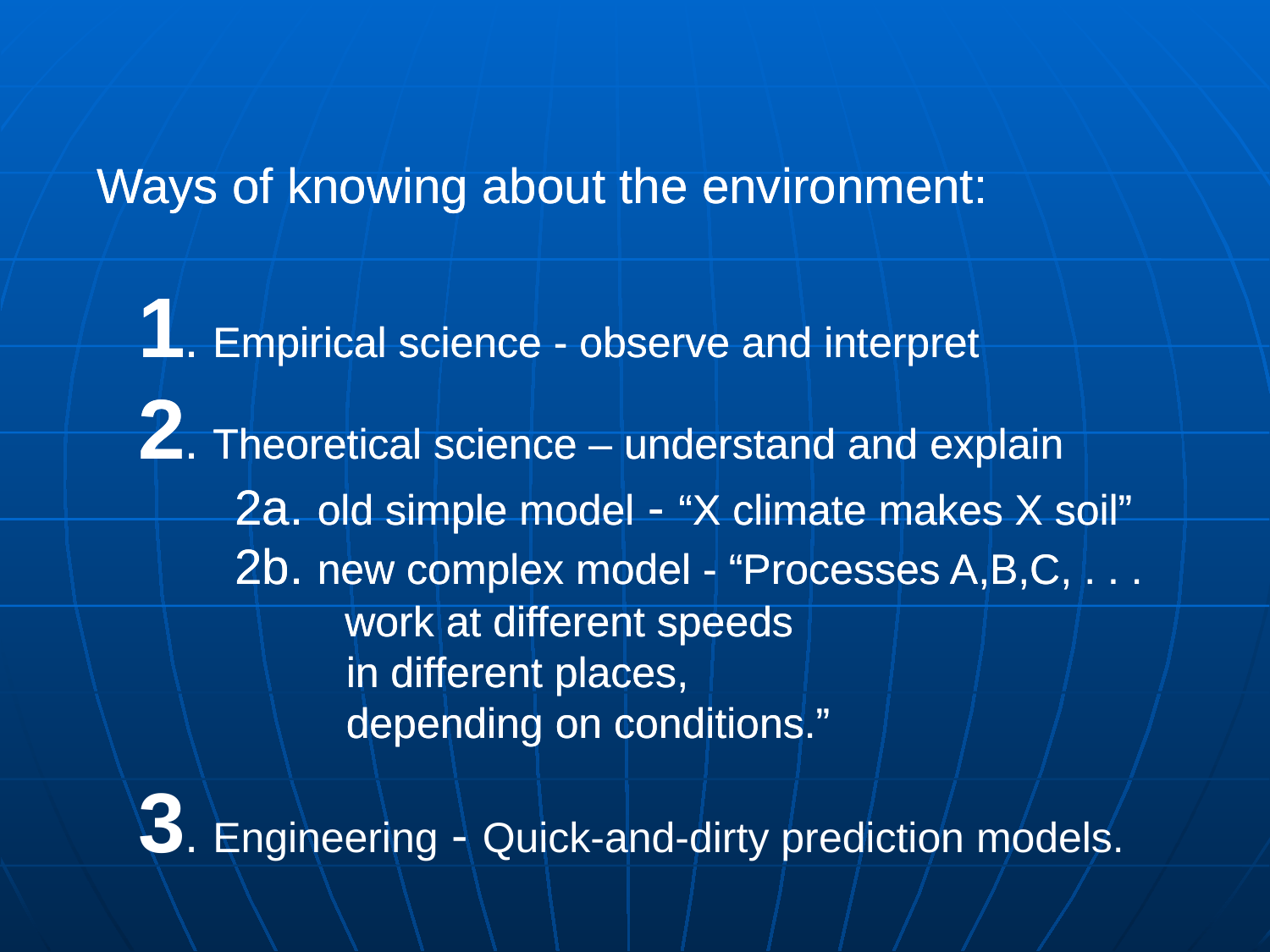

Ways of knowing about the environment:

   1. Empirical science - observe and interpret
   2. Theoretical science – understand and explain
          2a. old simple model - “X climate makes X soil”
          2b. new complex model - “Processes A,B,C, . . .
                     work at different speeds
                     in different places,
                     depending on conditions.”

   3. Engineering - Quick-and-dirty prediction models.
Ways of knowing about the environment:

   1. Empirical science - observe and interpret
   2. Theoretical science – understand and explain
          2a. old simple model - “X climate makes X soil”
          2b. new complex model - “Processes A,B,C, . . .
                     work at different speeds
                     in different places,
                     depending on conditions.”